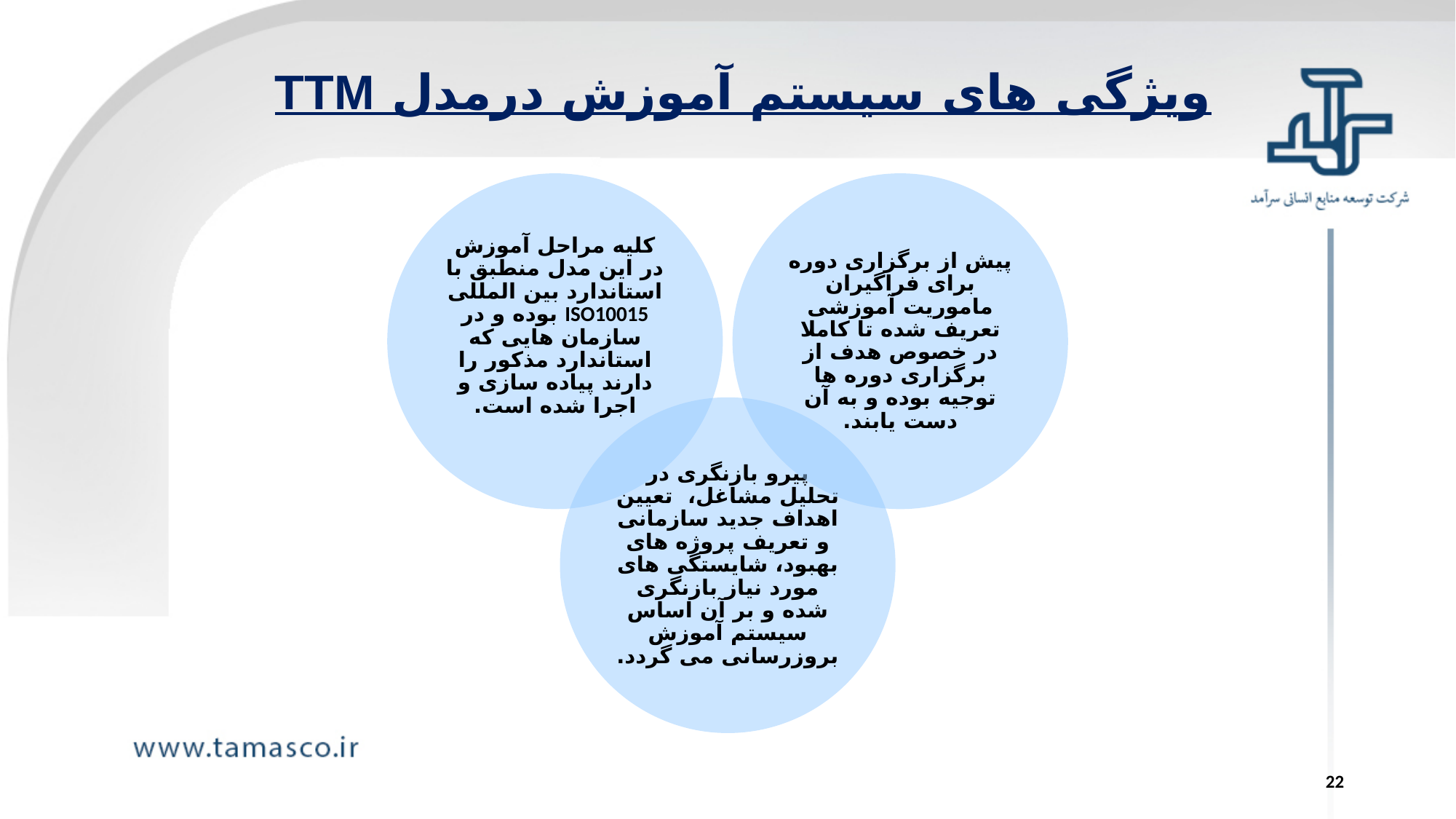

ویژگی های سیستم آموزش درمدل TTM
کلیه مراحل آموزش در این مدل منطبق با استاندارد بین المللی ISO10015 بوده و در سازمان هایی که استاندارد مذکور را دارند پیاده سازی و اجرا شده است.

پیرو بازنگری در تحلیل مشاغل،  تعیین اهداف جدید سازمانی و تعریف پروژه های بهبود، شایستگی های مورد نیاز بازنگری شده و بر آن اساس سیستم آموزش بروزرسانی می گردد.
پیش از برگزاری دوره برای فراگیران ماموریت آموزشی تعریف شده تا کاملا در خصوص هدف از برگزاری دوره ها توجیه بوده و به آن دست یابند.

22